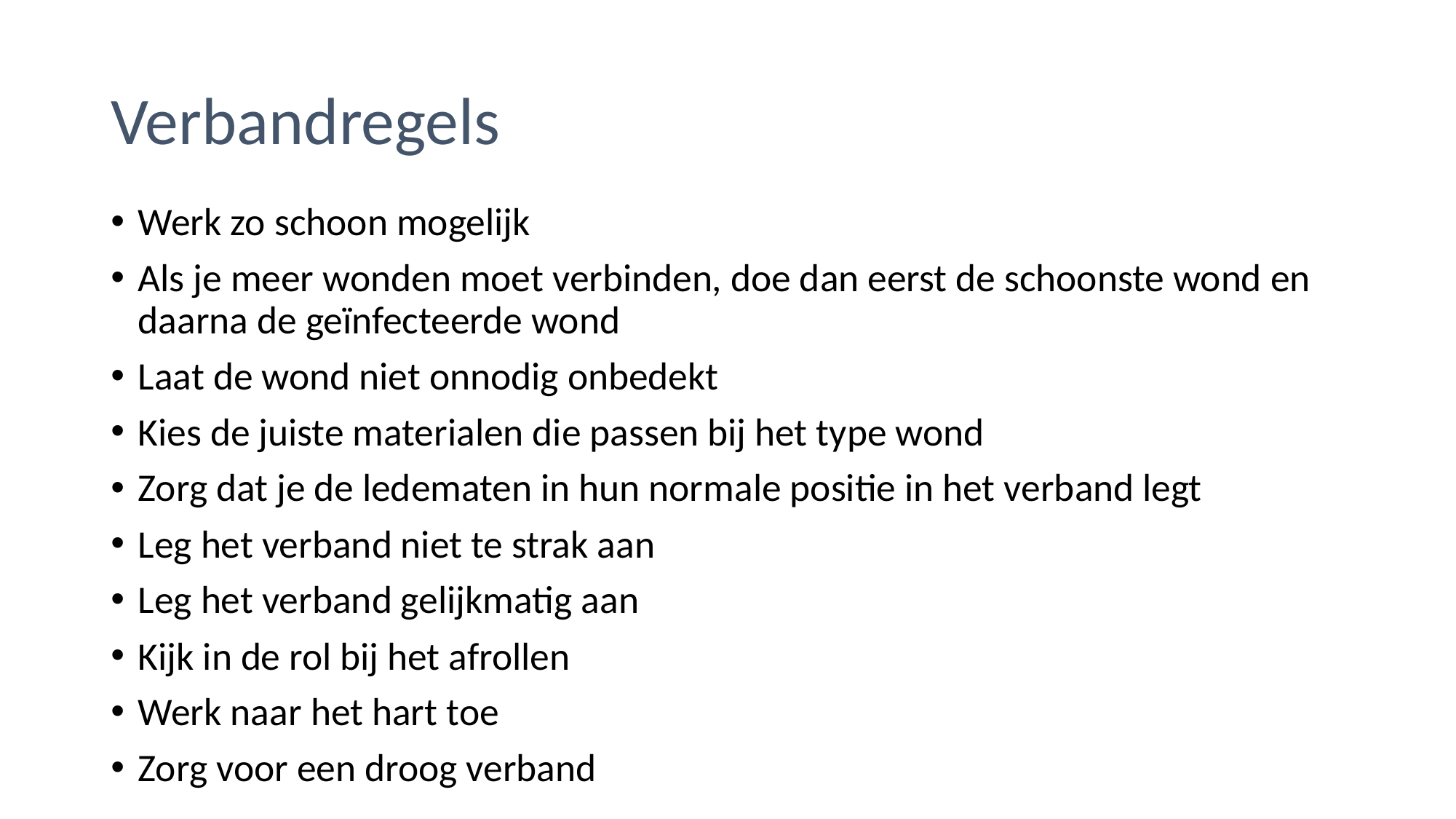

# Verbandregels
Werk zo schoon mogelijk
Als je meer wonden moet verbinden, doe dan eerst de schoonste wond en daarna de geïnfecteerde wond
Laat de wond niet onnodig onbedekt
Kies de juiste materialen die passen bij het type wond
Zorg dat je de ledematen in hun normale positie in het verband legt
Leg het verband niet te strak aan
Leg het verband gelijkmatig aan
Kijk in de rol bij het afrollen
Werk naar het hart toe
Zorg voor een droog verband